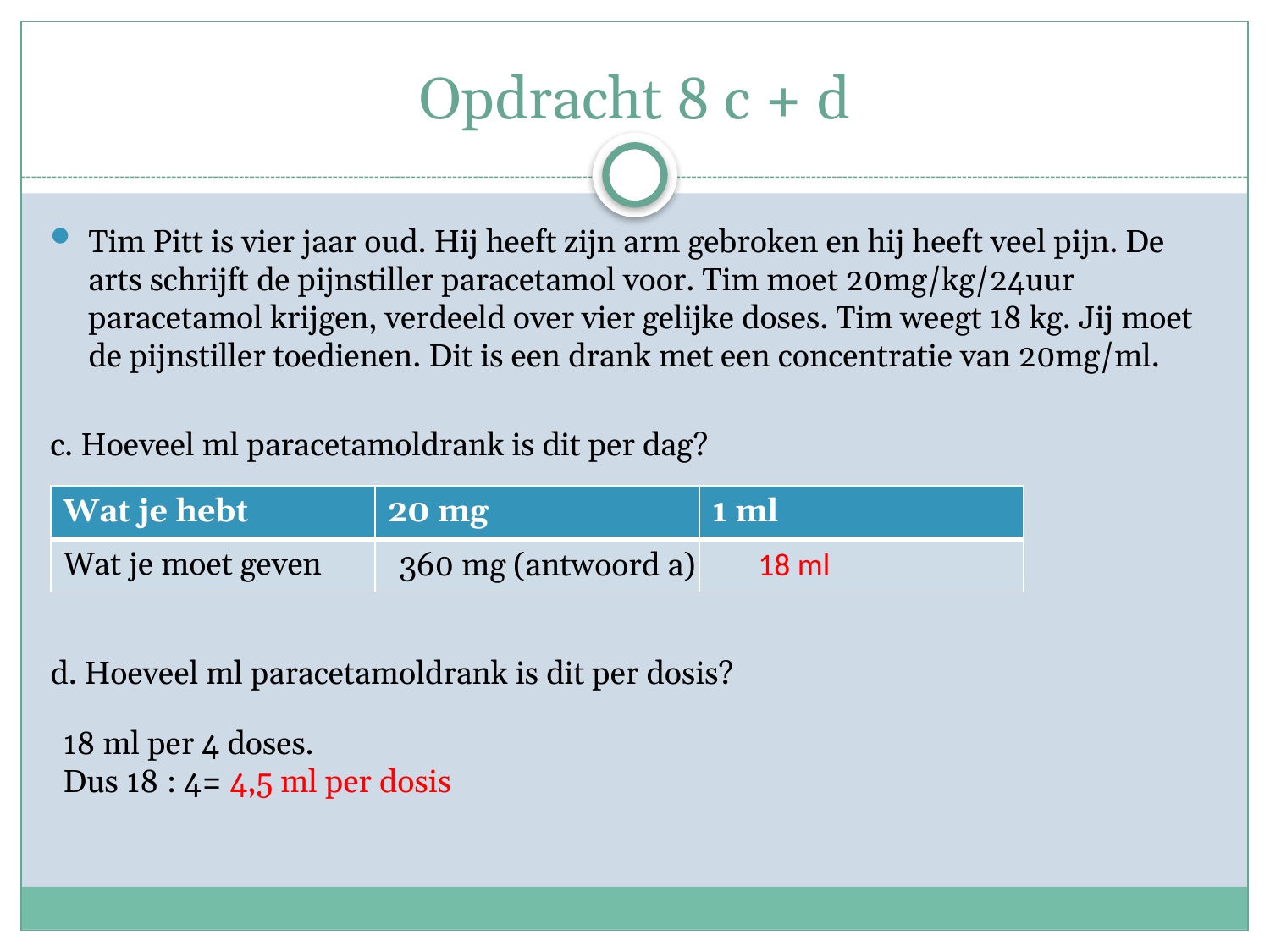

# Opdracht 8 c + d
Tim Pitt is vier jaar oud. Hij heeft zijn arm gebroken en hij heeft veel pijn. De arts schrijft de pijnstiller paracetamol voor. Tim moet 20mg/kg/24uur paracetamol krijgen, verdeeld over vier gelijke doses. Tim weegt 18 kg. Jij moet de pijnstiller toedienen. Dit is een drank met een concentratie van 20mg/ml.

c. Hoeveel ml paracetamoldrank is dit per dag?
d. Hoeveel ml paracetamoldrank is dit per dosis?

| Wat je hebt | 20 mg | 1 ml |
| --- | --- | --- |
| Wat je moet geven |  |  |
18 ml
360 mg (antwoord a)
18 ml per 4 doses.
Dus 18 : 4= 4,5 ml per dosis